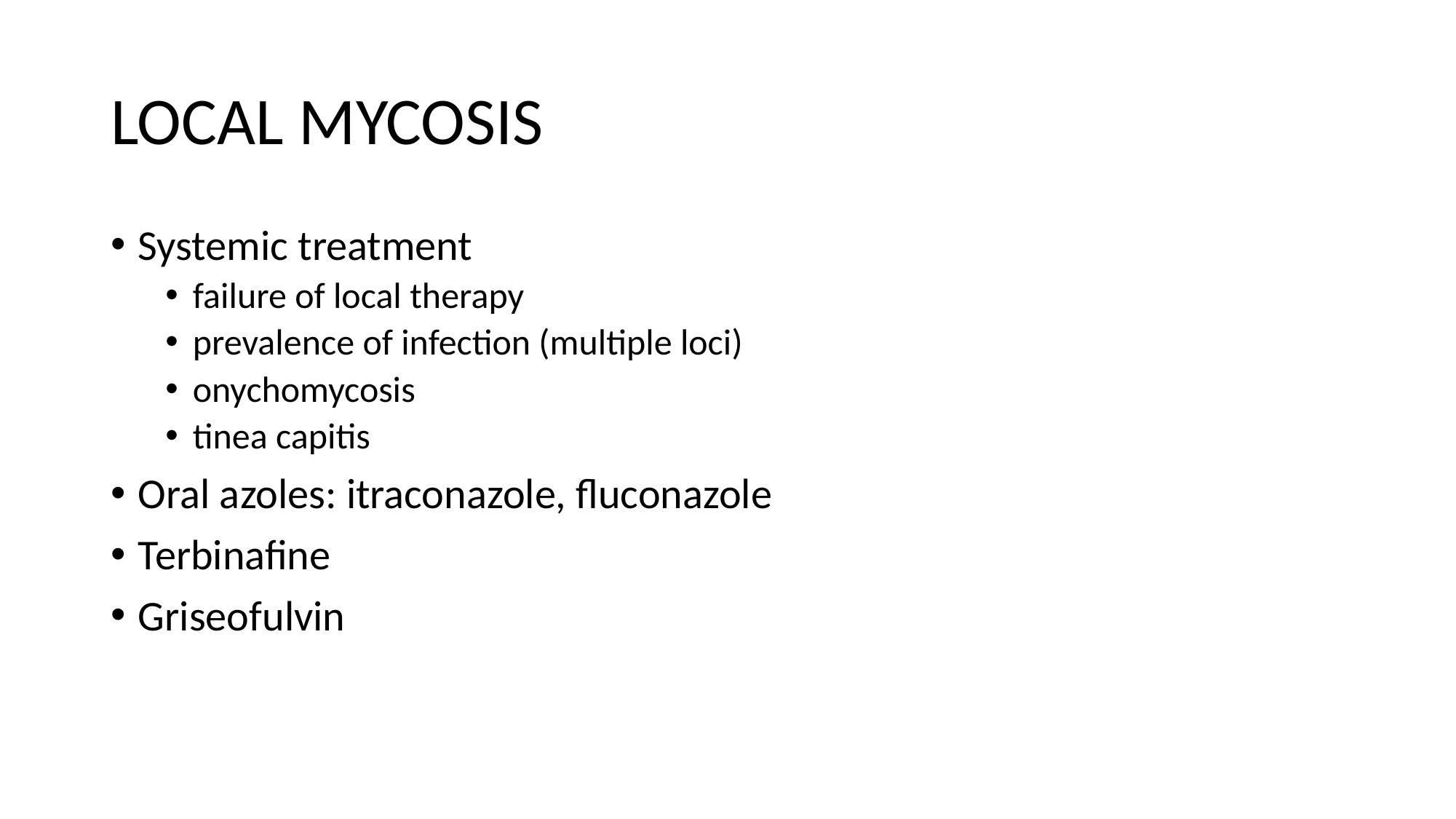

# LOCAL MYCOSIS
Systemic treatment
failure of local therapy
prevalence of infection (multiple loci)
onychomycosis
tinea capitis
Oral azoles: itraconazole, fluconazole
Terbinafine
Griseofulvin